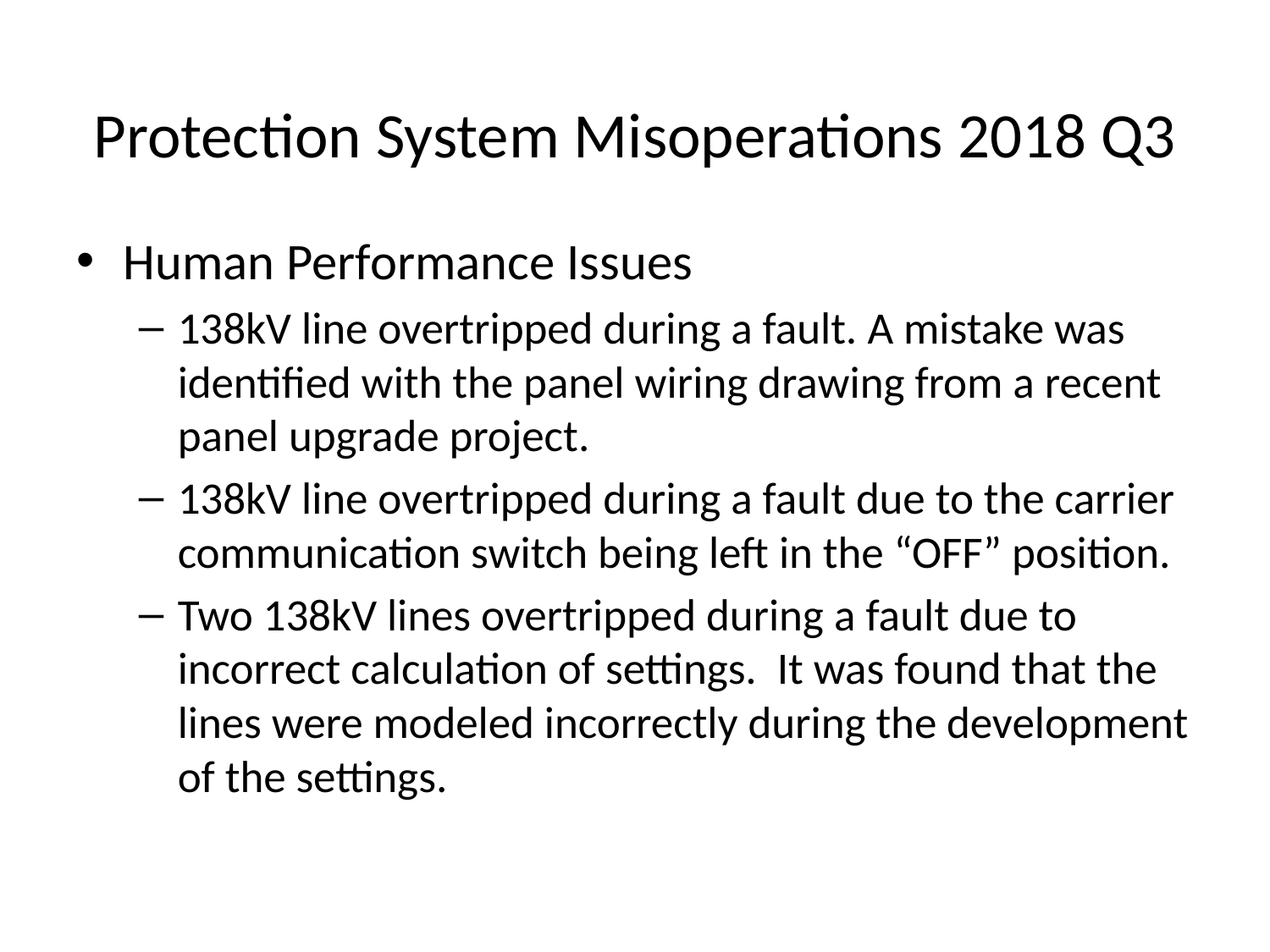

# Protection System Misoperations 2018 Q3
Human Performance Issues
138kV line overtripped during a fault. A mistake was identified with the panel wiring drawing from a recent panel upgrade project.
138kV line overtripped during a fault due to the carrier communication switch being left in the “OFF” position.
Two 138kV lines overtripped during a fault due to incorrect calculation of settings.  It was found that the lines were modeled incorrectly during the development of the settings.